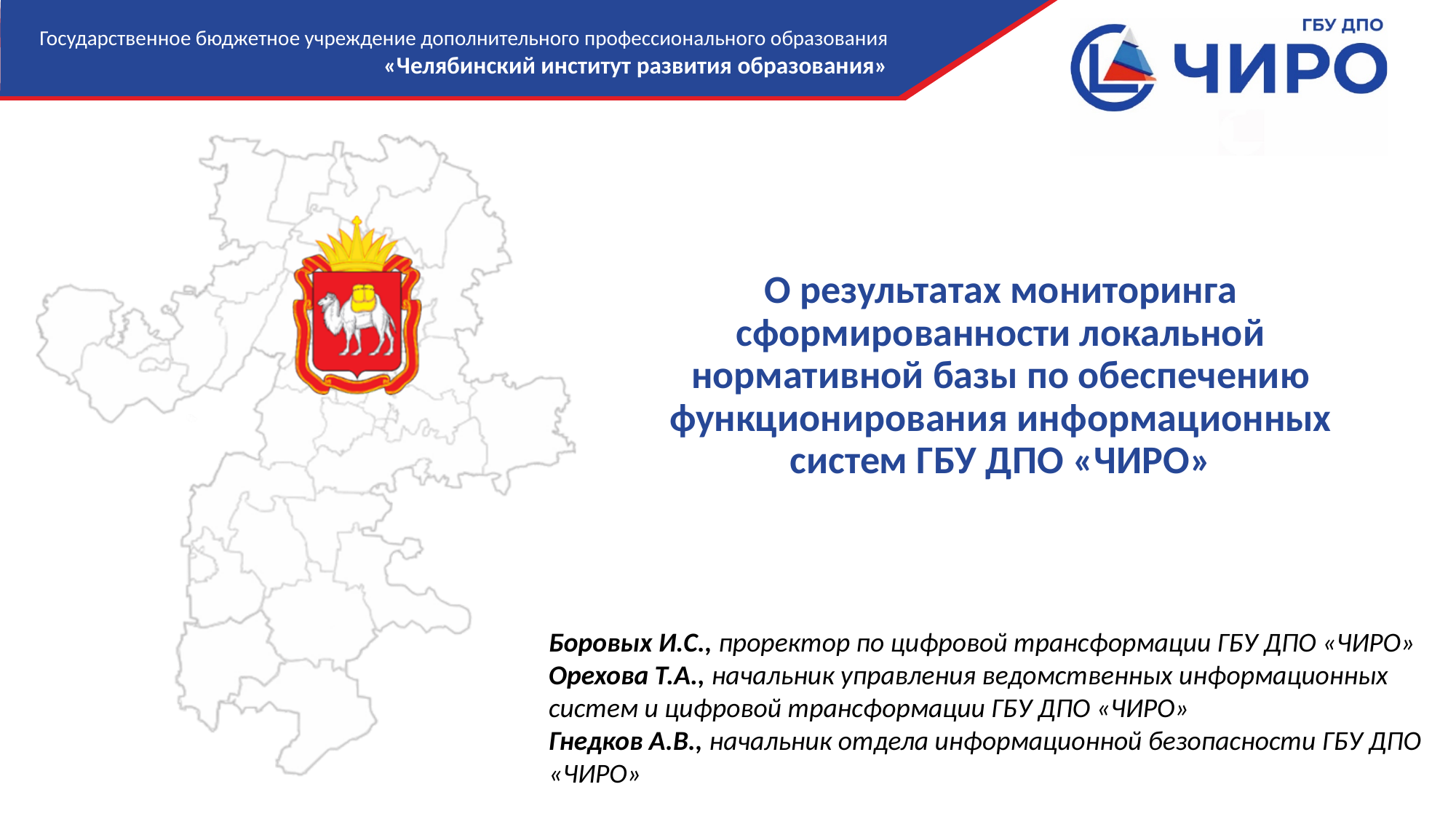

# О результатах мониторинга сформированности локальной нормативной базы по обеспечению функционирования информационных систем ГБУ ДПО «ЧИРО»

Боровых И.С., проректор по цифровой трансформации ГБУ ДПО «ЧИРО»
Орехова Т.А., начальник управления ведомственных информационных систем и цифровой трансформации ГБУ ДПО «ЧИРО»
Гнедков А.В., начальник отдела информационной безопасности ГБУ ДПО «ЧИРО»